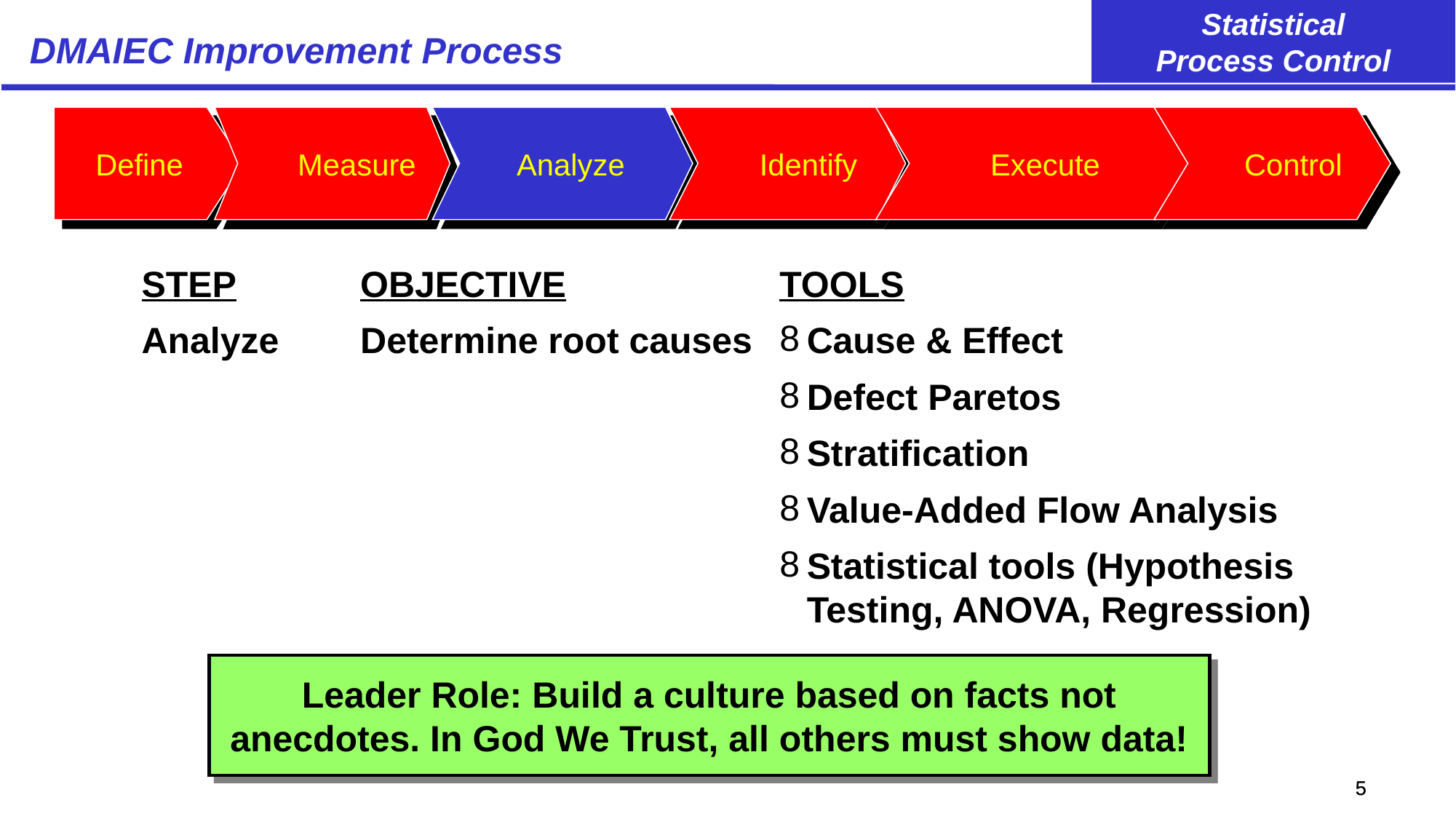

# DMAIEC Improvement Process
Define
   Measure
  Analyze
     Identify
   Execute
     Control
STEP
Analyze
OBJECTIVE
Determine root causes
TOOLS
Cause & Effect
Defect Paretos
Stratification
Value-Added Flow Analysis
Statistical tools (Hypothesis Testing, ANOVA, Regression)
Leader Role: Build a culture based on facts not anecdotes. In God We Trust, all others must show data!